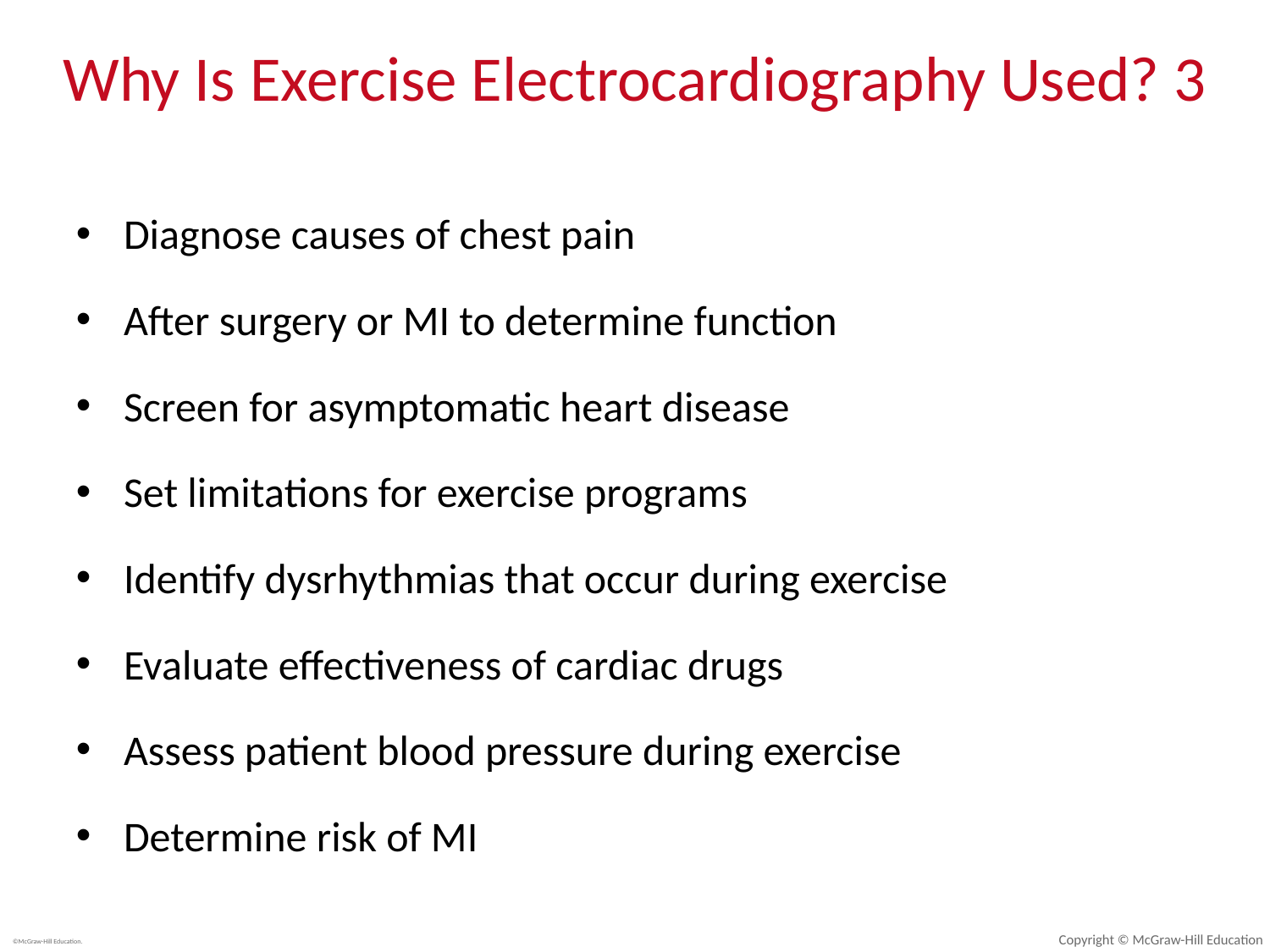

# Why Is Exercise Electrocardiography Used? 3 2
Diagnose causes of chest pain
After surgery or MI to determine function
Screen for asymptomatic heart disease
Set limitations for exercise programs
Identify dysrhythmias that occur during exercise
Evaluate effectiveness of cardiac drugs
Assess patient blood pressure during exercise
Determine risk of MI

Copyright © McGraw-Hill Education